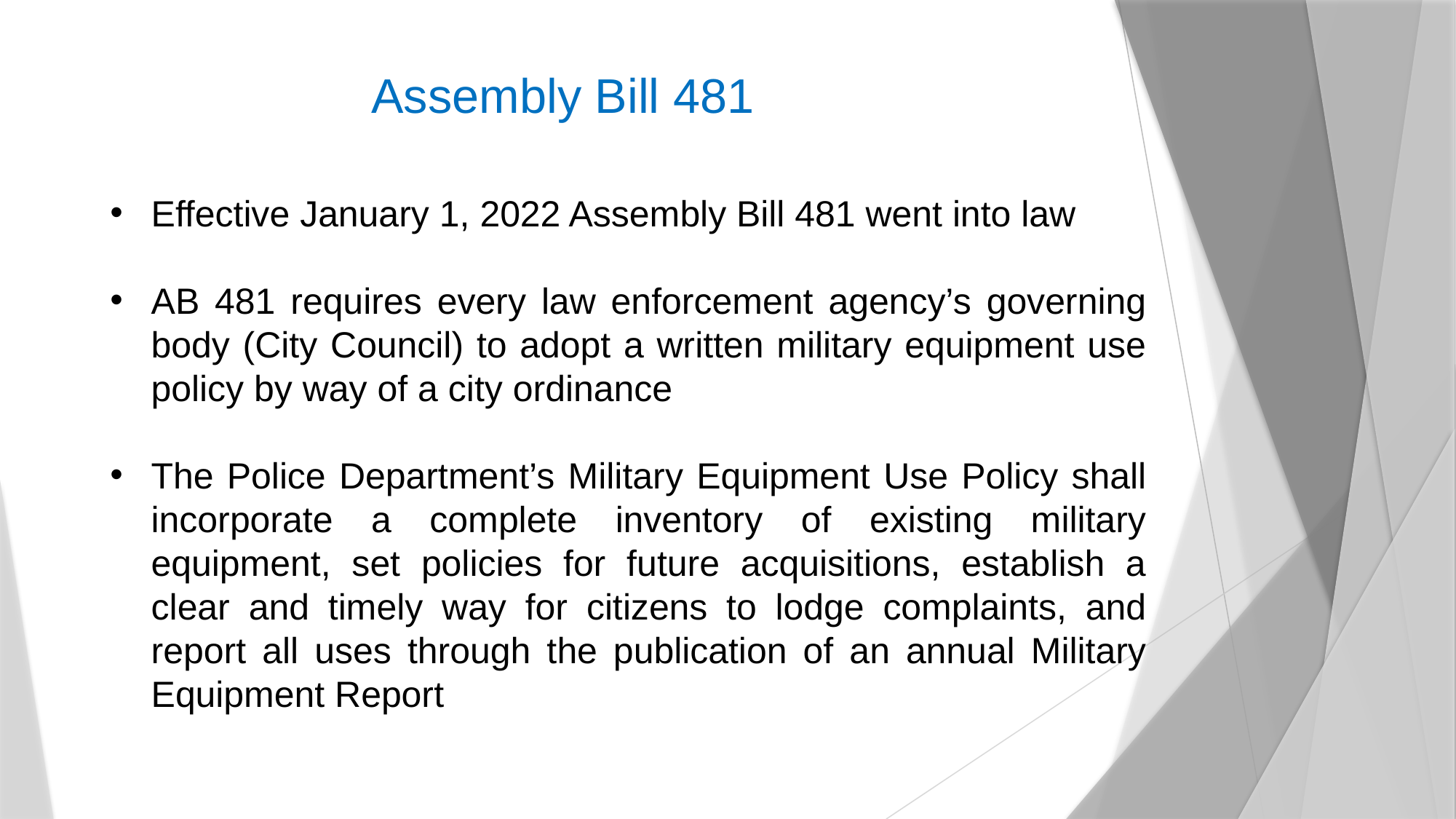

Assembly Bill 481

Effective January 1, 2022 Assembly Bill 481 went into law

AB 481 requires every law enforcement agency’s governing body (City Council) to adopt a written military equipment use policy by way of a city ordinance

The Police Department’s Military Equipment Use Policy shall incorporate a complete inventory of existing military equipment, set policies for future acquisitions, establish a clear and timely way for citizens to lodge complaints, and report all uses through the publication of an annual Military Equipment Report